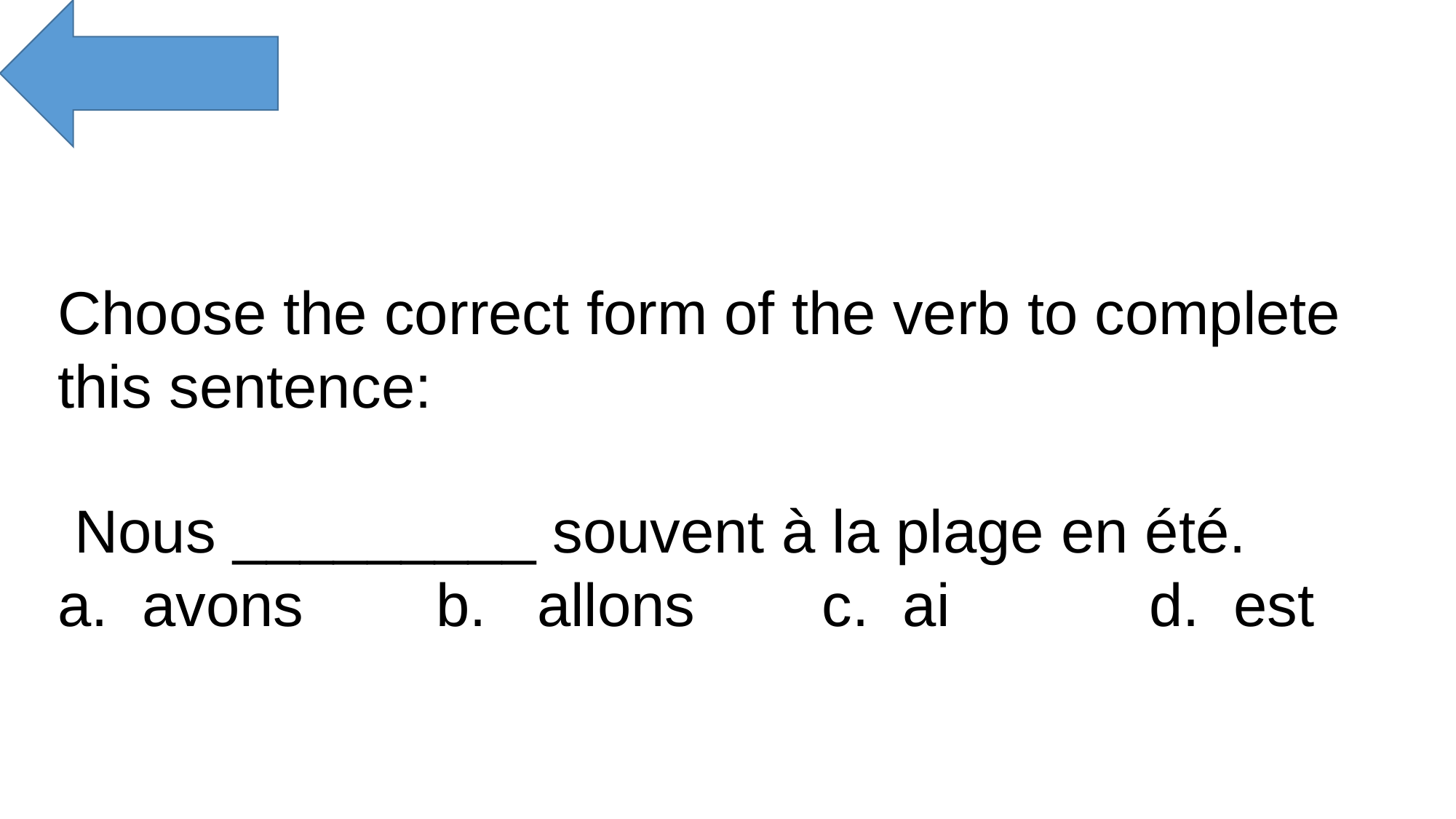

Choose the correct form of the verb to complete this sentence:

 Nous _________ souvent à la plage en été.
a.  avons	   b.   allons		c.  ai		d.  est